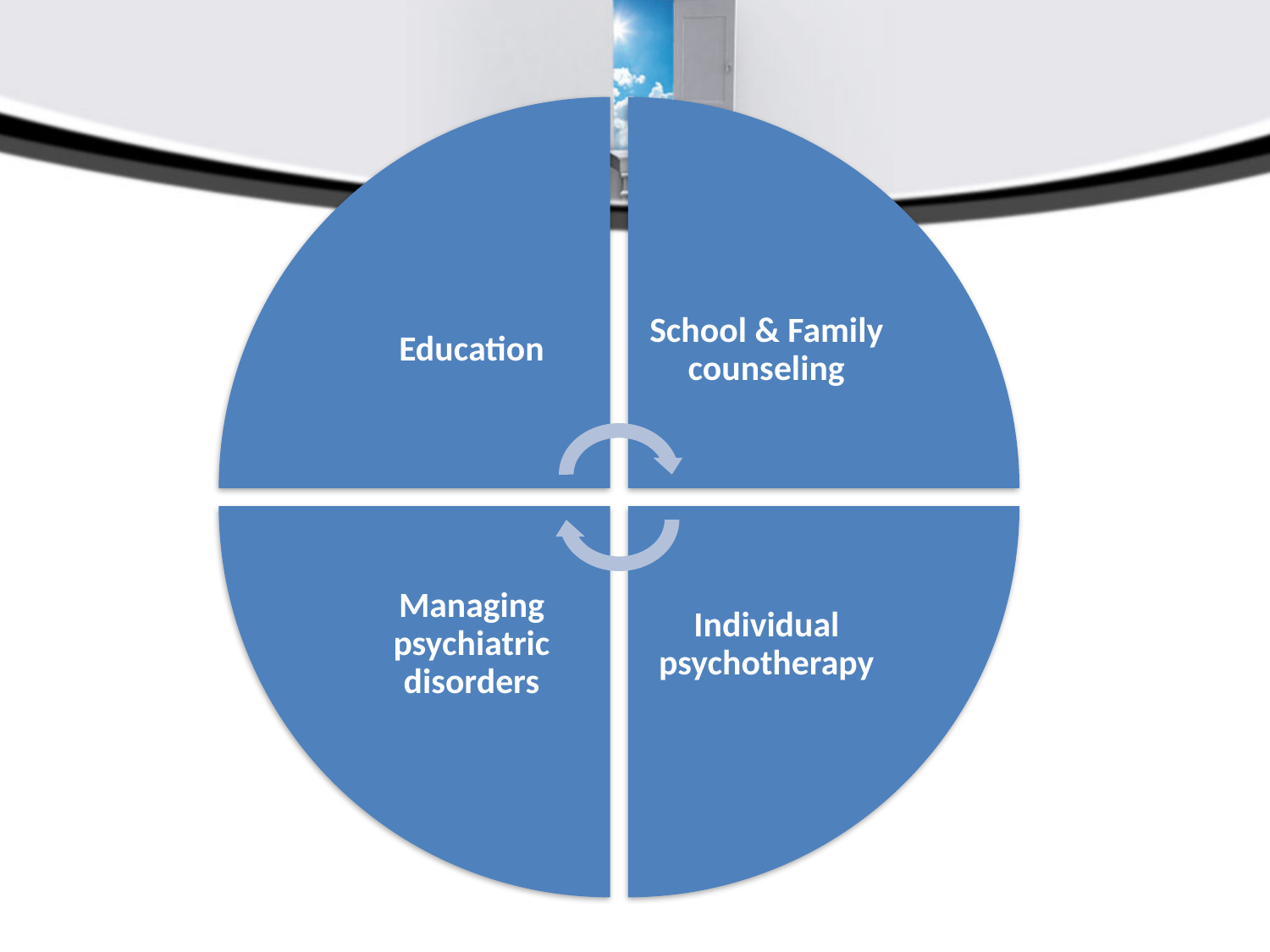

Education
School & Family counseling
Individual psychotherapy
Managing psychiatric disorders